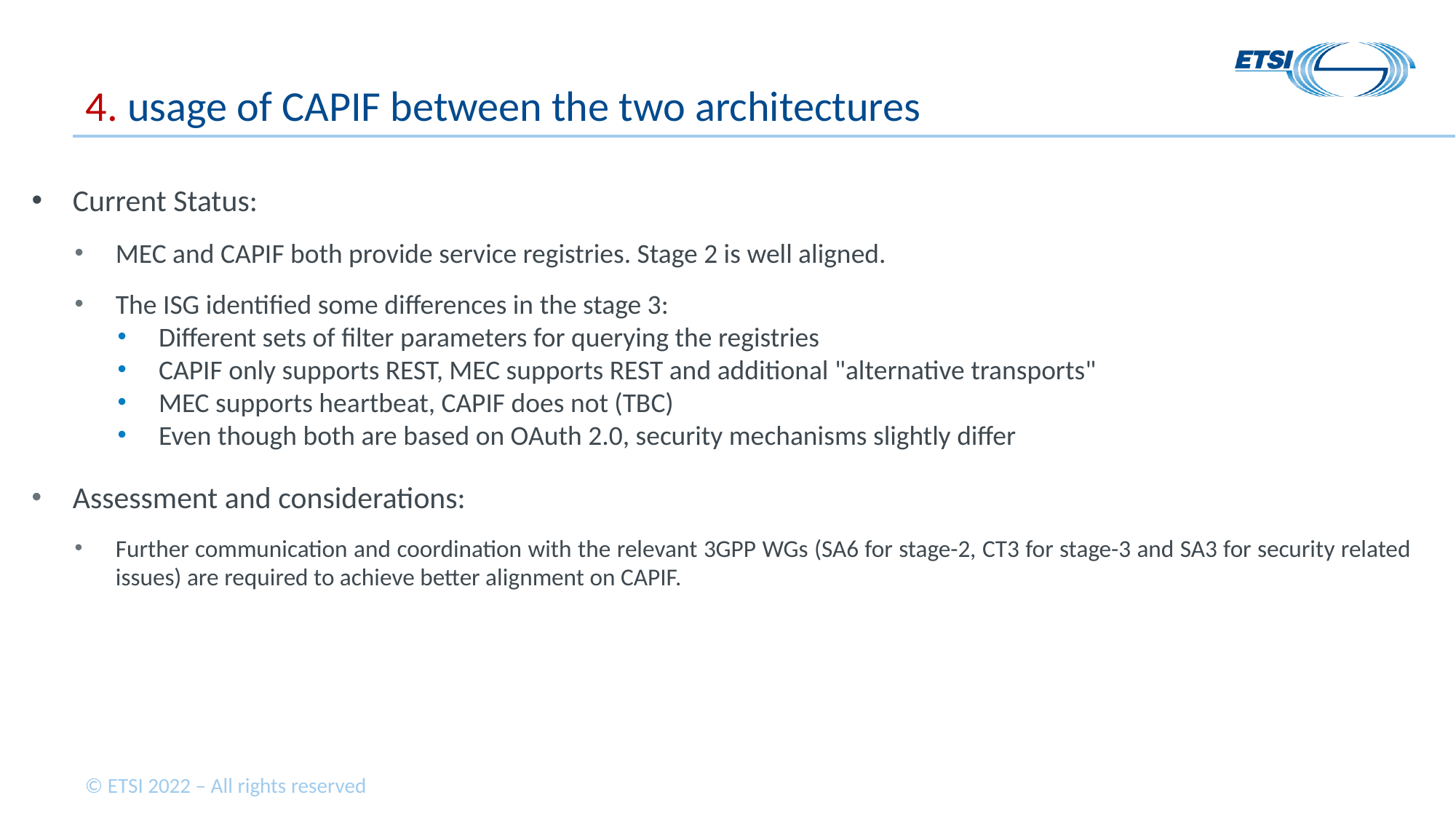

# 4. usage of CAPIF between the two architectures
Current Status:
MEC and CAPIF both provide service registries. Stage 2 is well aligned.
The ISG identified some differences in the stage 3:
Different sets of filter parameters for querying the registries
CAPIF only supports REST, MEC supports REST and additional "alternative transports"
MEC supports heartbeat, CAPIF does not (TBC)
Even though both are based on OAuth 2.0, security mechanisms slightly differ
Assessment and considerations:
Further communication and coordination with the relevant 3GPP WGs (SA6 for stage-2, CT3 for stage-3 and SA3 for security related issues) are required to achieve better alignment on CAPIF.